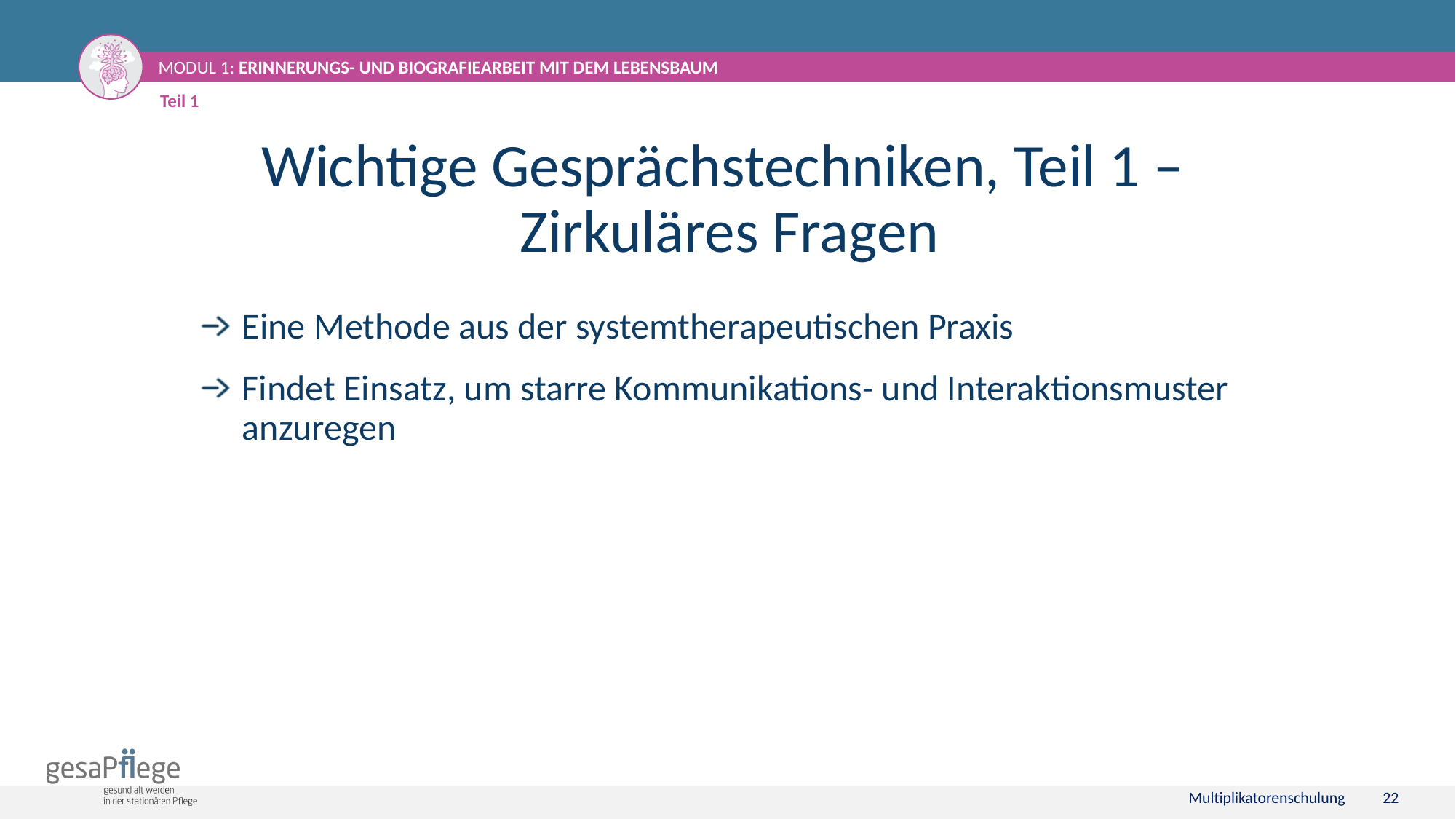

Teil 1
# Wichtige Gesprächstechniken, Teil 1 – Zirkuläres Fragen
Eine Methode aus der systemtherapeutischen Praxis
Findet Einsatz, um starre Kommunikations- und Interaktionsmuster anzuregen
Multiplikatorenschulung
22